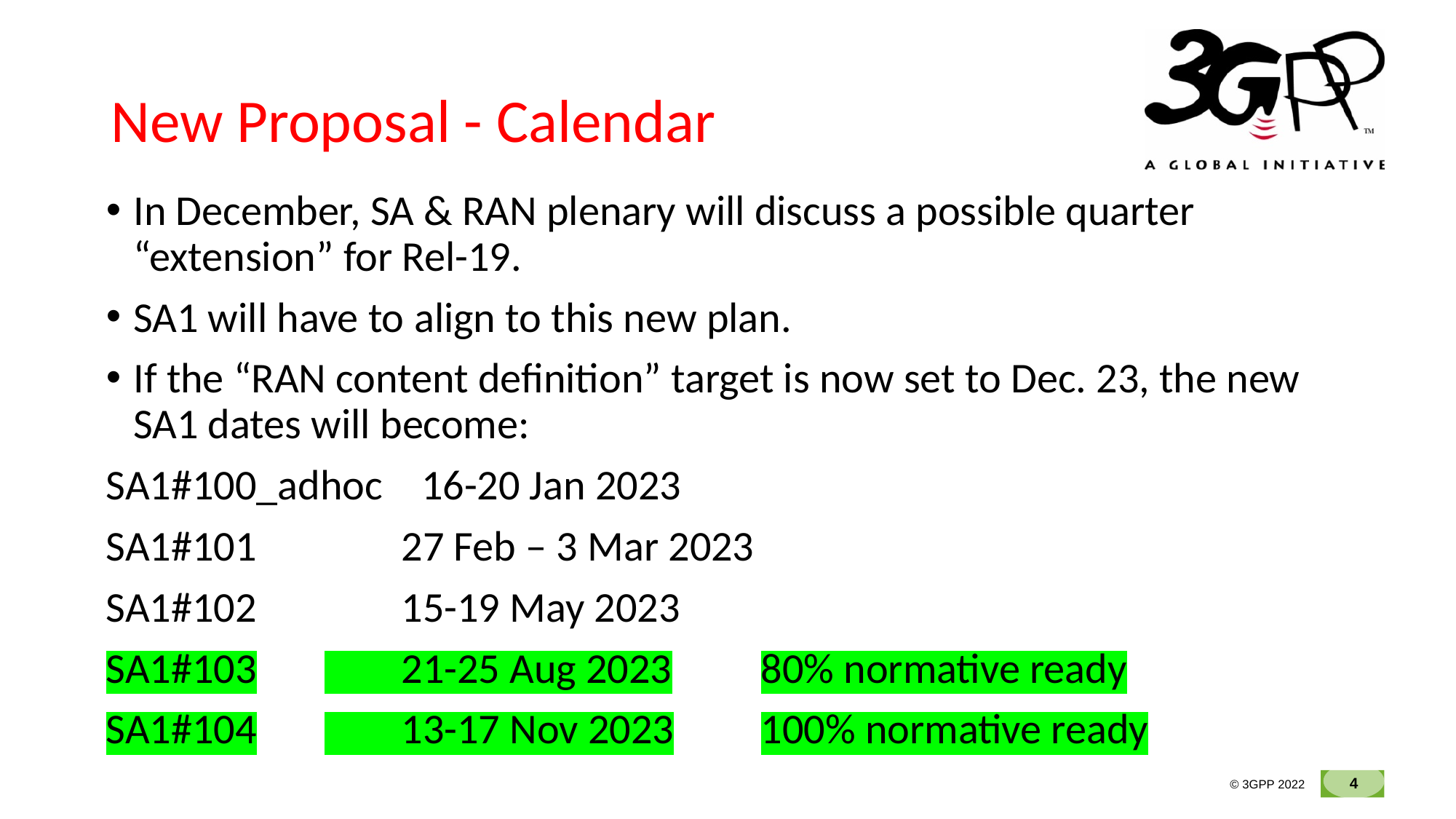

# New Proposal - Calendar
In December, SA & RAN plenary will discuss a possible quarter “extension” for Rel-19.
SA1 will have to align to this new plan.
If the “RAN content definition” target is now set to Dec. 23, the new SA1 dates will become:
SA1#100_adhoc    16-20 Jan 2023
SA1#101	        27 Feb – 3 Mar 2023
SA1#102	        15-19 May 2023
SA1#103	        21-25 Aug 2023	80% normative ready
SA1#104	        13-17 Nov 2023	100% normative ready